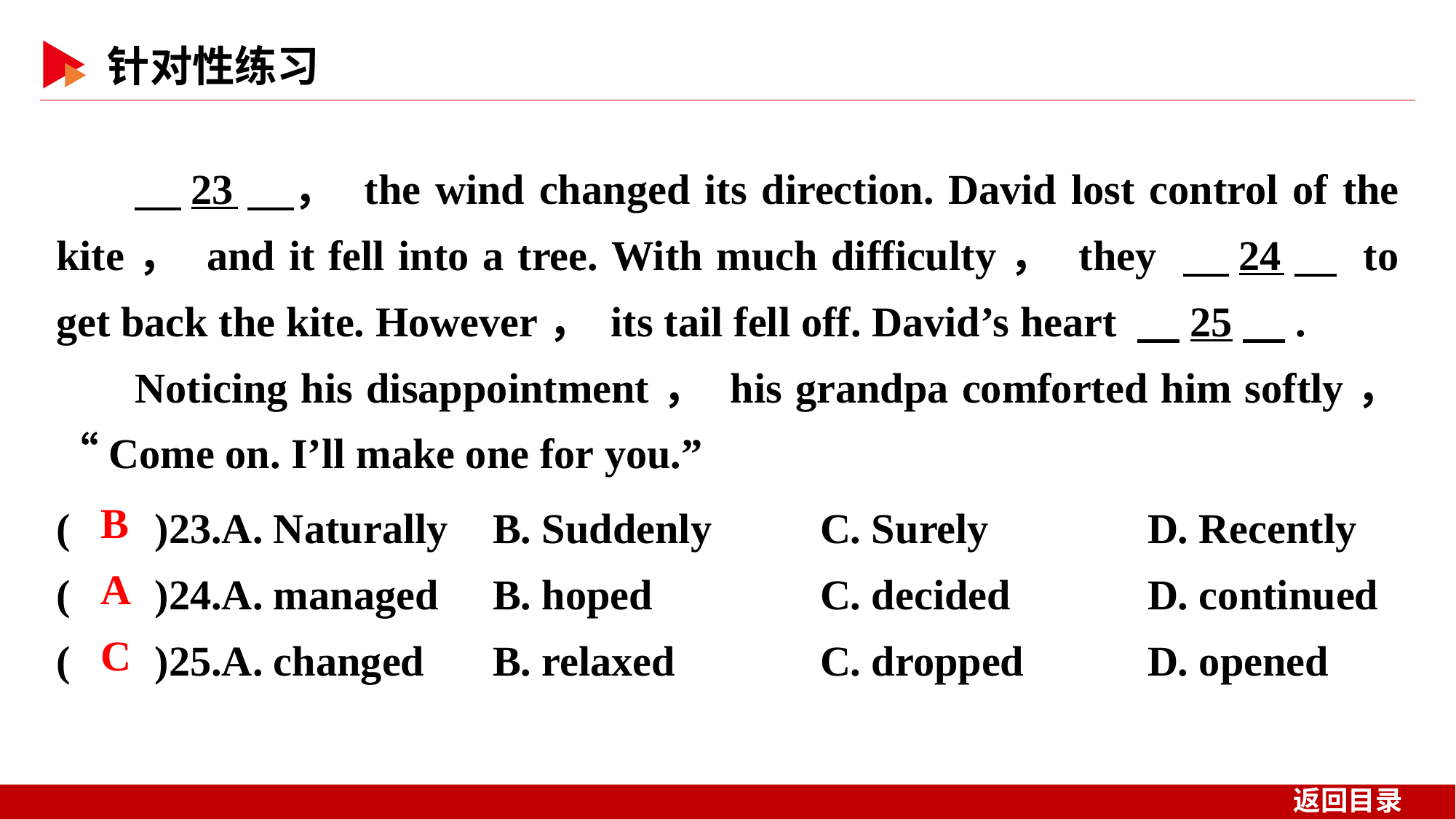

23　， the wind changed its direction. David lost control of the kite， and it fell into a tree. With much difficulty， they 　24　 to get back the kite. However， its tail fell off. David’s heart 　25　.
Noticing his disappointment， his grandpa comforted him softly， “Come on. I’ll make one for you.”
(        )23.A. Naturally   	B. Suddenly	C. Surely       	D. Recently
(        )24.A. managed    	B. hoped		C. decided        	D. continued
(        )25.A. changed     	B. relaxed		C. dropped         	D. opened
   B
   A
   C